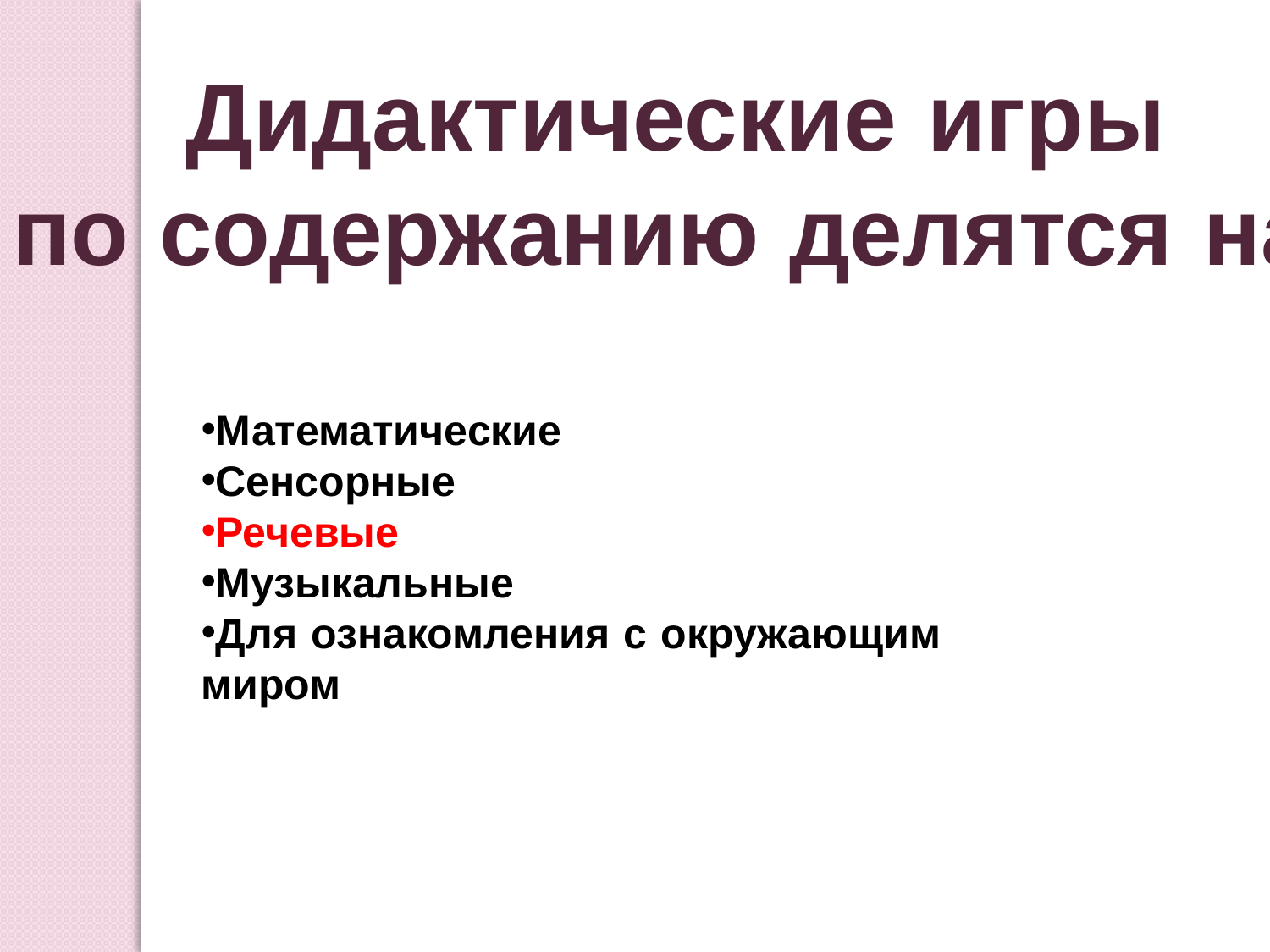

Дидактические игры
 по содержанию делятся на:
Математические
Сенсорные
Речевые
Музыкальные
Для ознакомления с окружающим миром